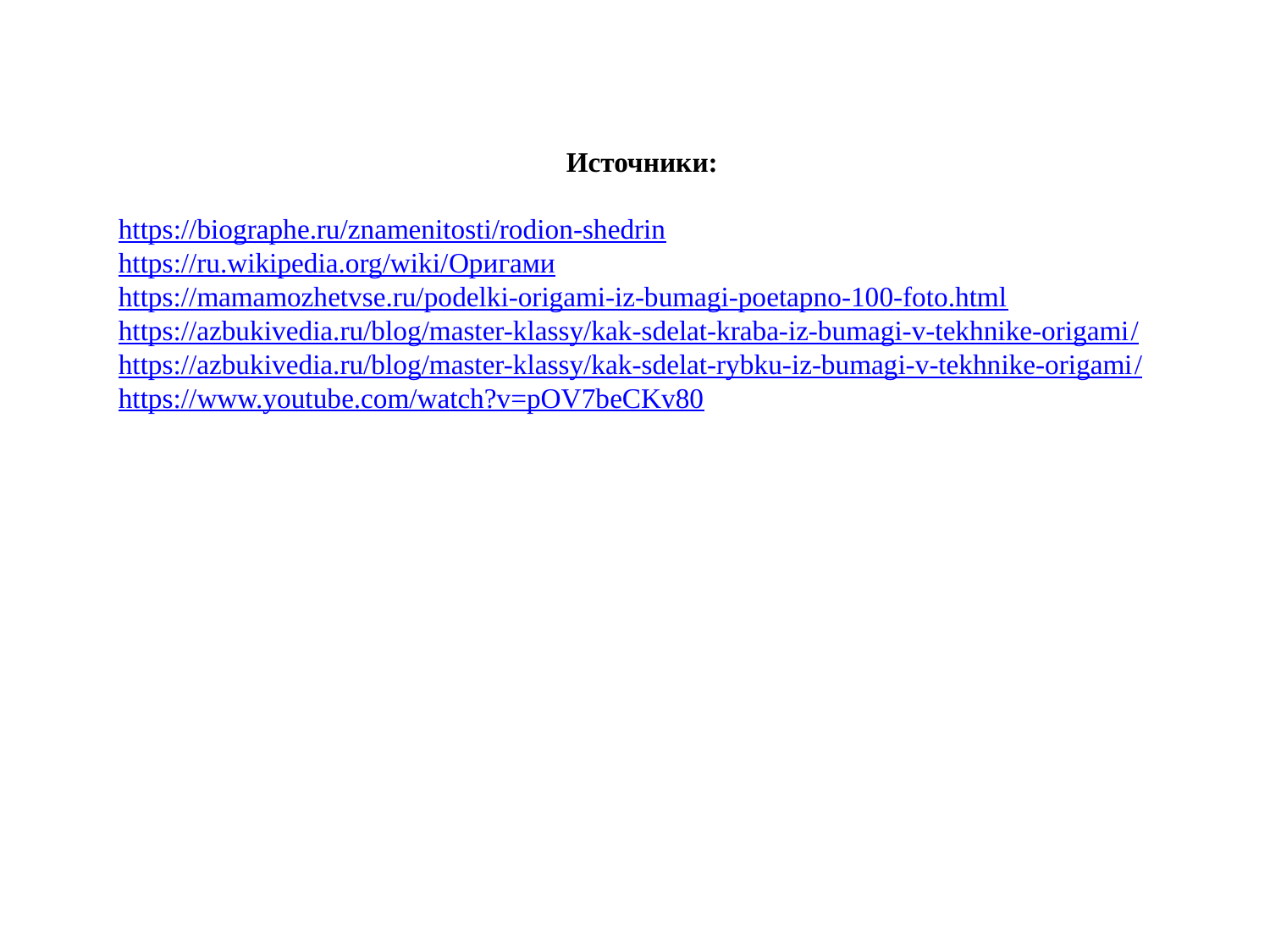

Источники:

https://biographe.ru/znamenitosti/rodion-shedrin
https://ru.wikipedia.org/wiki/Оригами
https://mamamozhetvse.ru/podelki-origami-iz-bumagi-poetapno-100-foto.html
https://azbukivedia.ru/blog/master-klassy/kak-sdelat-kraba-iz-bumagi-v-tekhnike-origami/
https://azbukivedia.ru/blog/master-klassy/kak-sdelat-rybku-iz-bumagi-v-tekhnike-origami/
https://www.youtube.com/watch?v=pOV7beCKv80